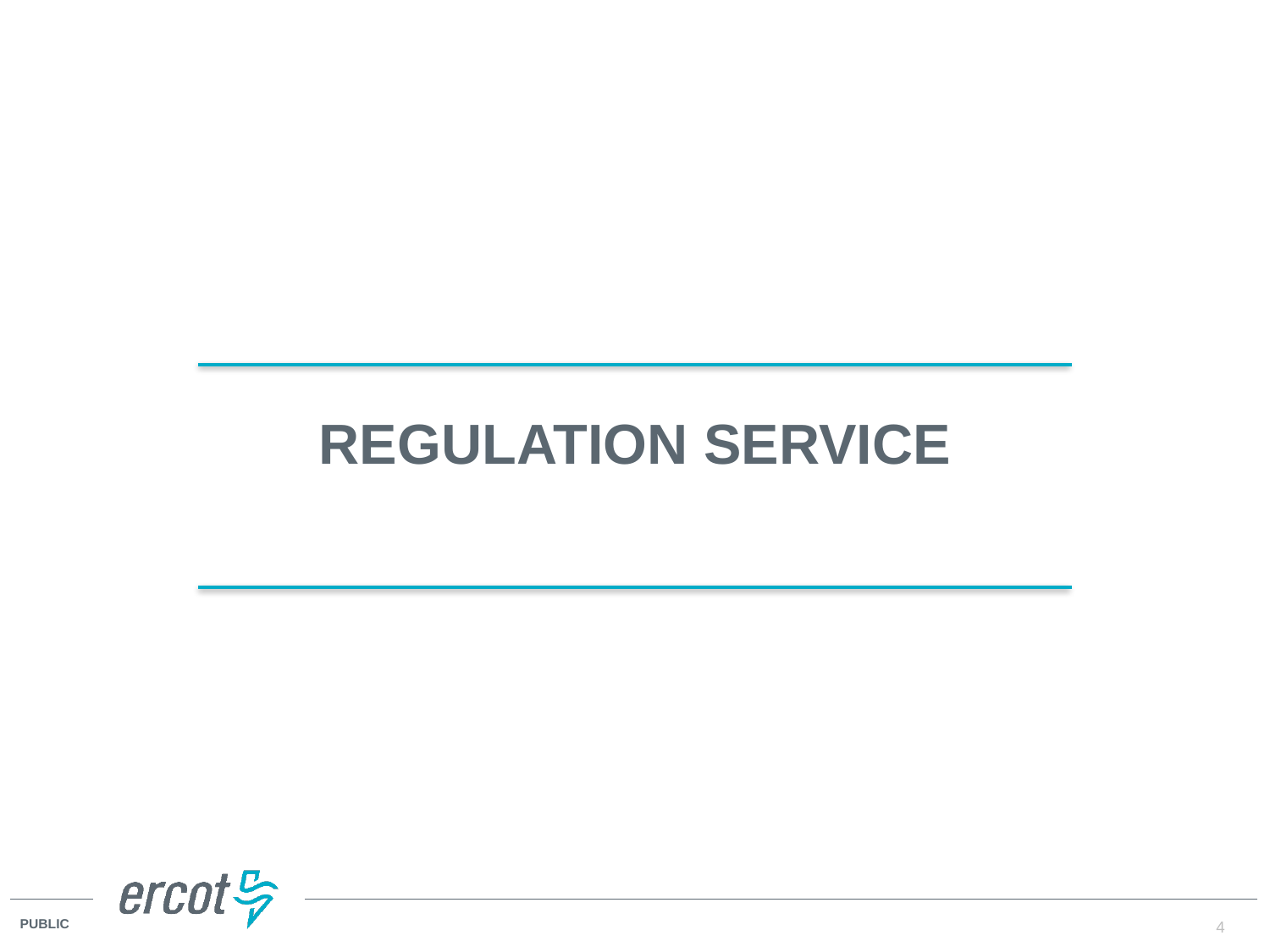

Divider Slide

Divider Slide (optional)
Regulation Service